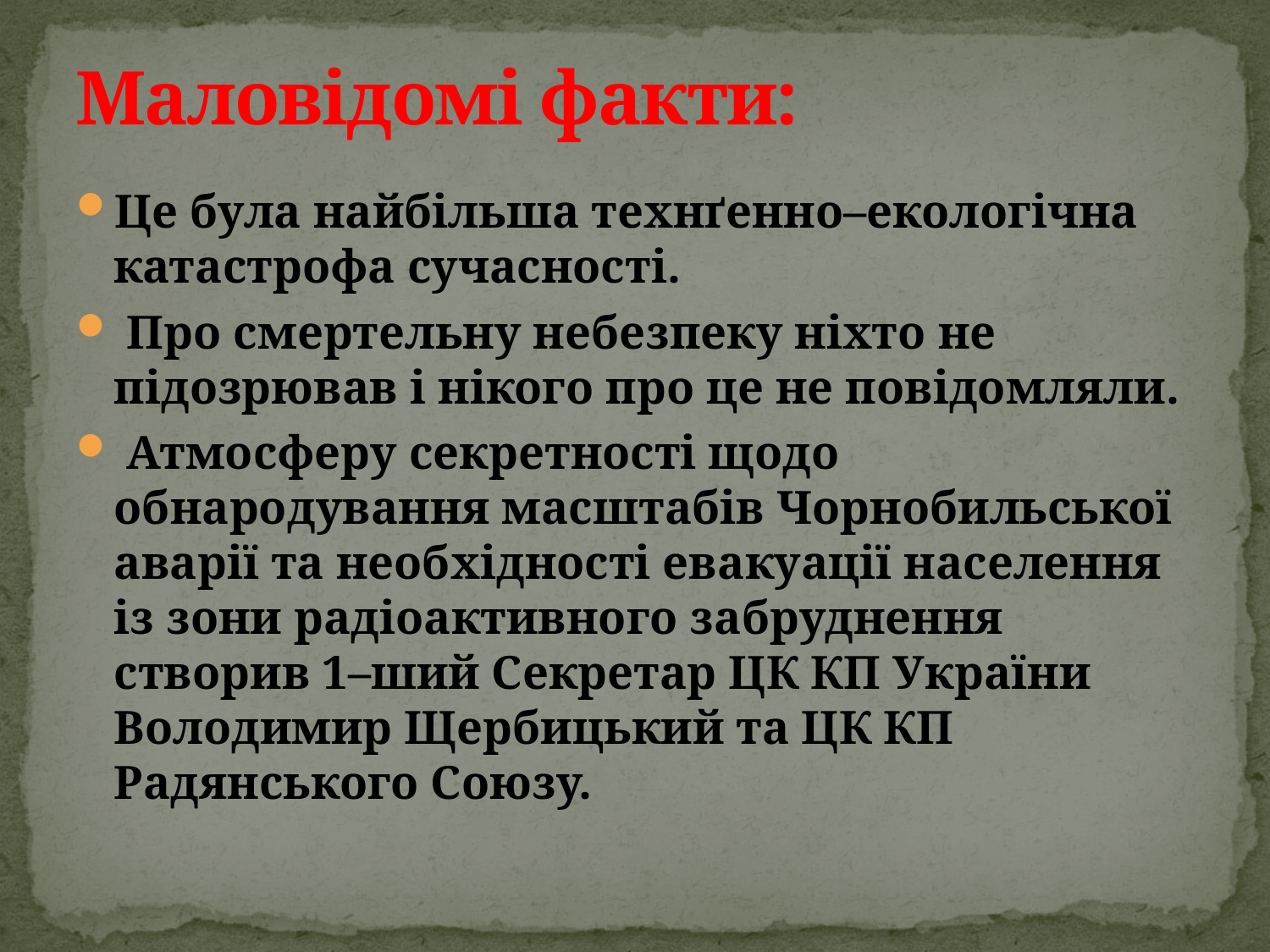

# Маловідомі факти:
Це була найбільша технґенно–екологічна катастрофа сучасності.
 Про смертельну небезпеку ніхто не підозрював і нікого про це не повідомляли.
 Атмосферу секретності щодо обнародування масштабів Чорнобильської аварії та необхідності евакуації населення із зони радіоактивного забруднення створив 1–ший Секретар ЦК КП України Володимир Щербицький та ЦК КП Радянського Союзу.